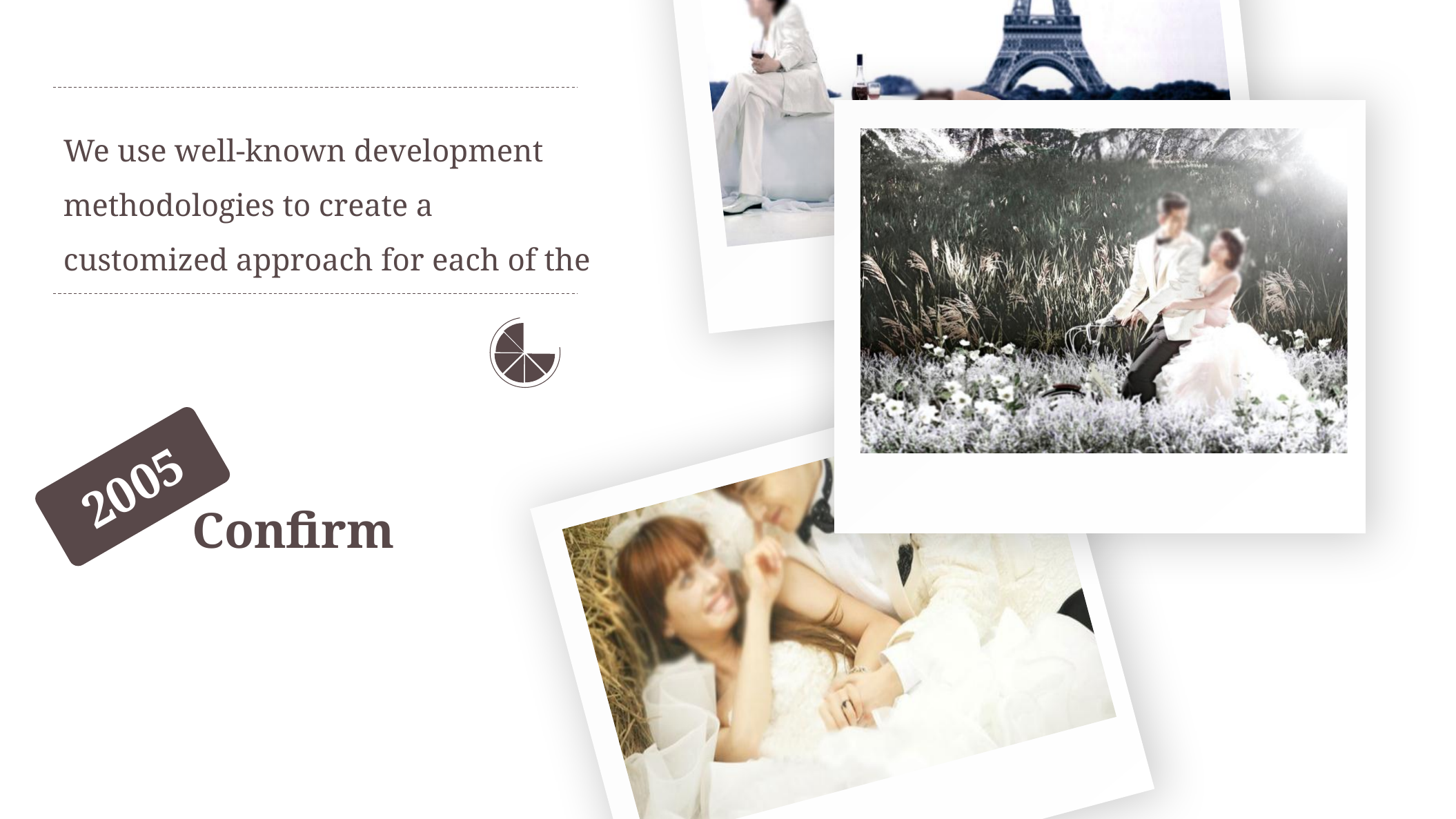

We use well-known development methodologies to create a customized approach for each of the

2005
Confirm